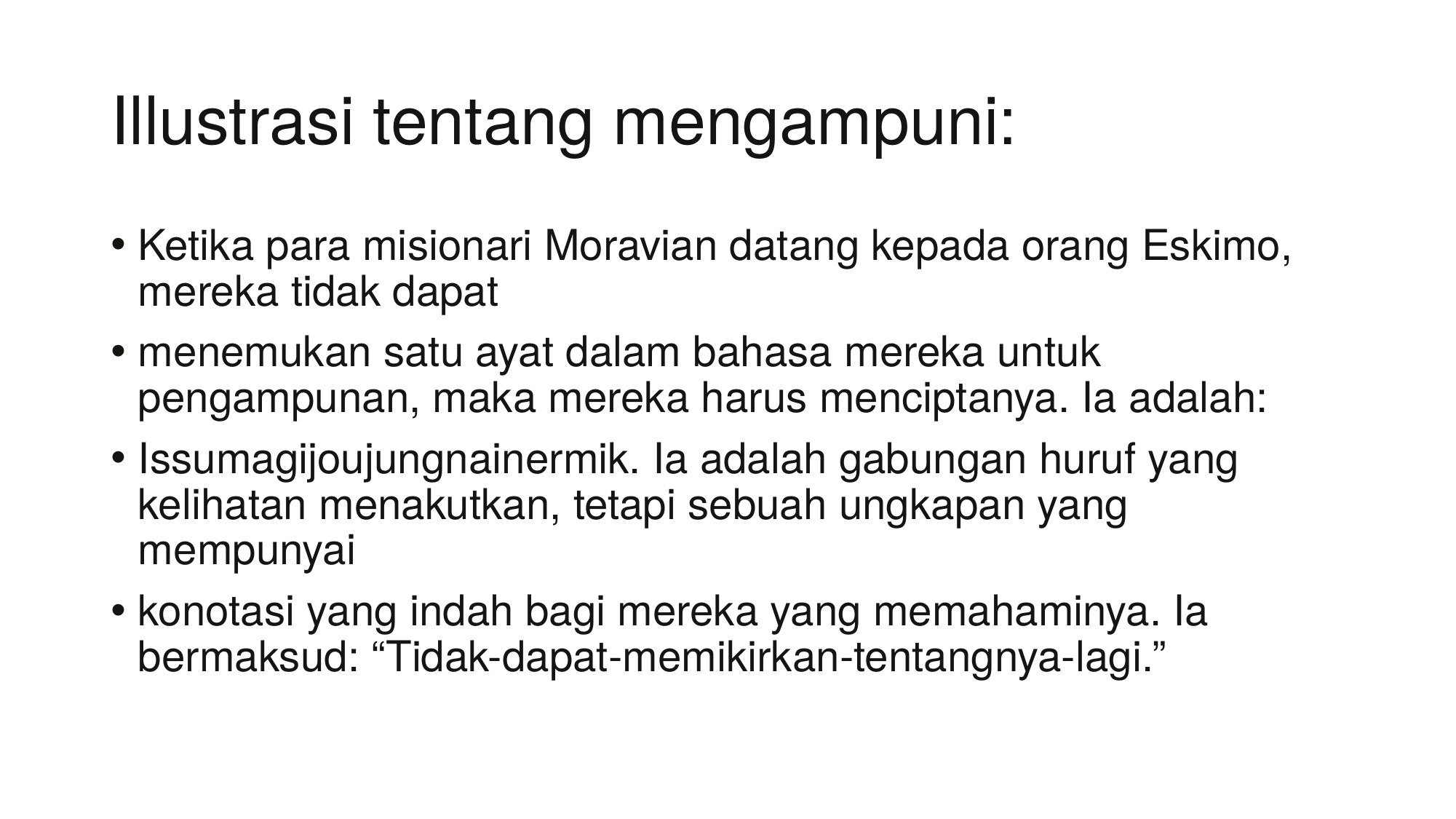

# Illustrasi tentang mengampuni:
Ketika para misionari Moravian datang kepada orang Eskimo, mereka tidak dapat
menemukan satu ayat dalam bahasa mereka untuk pengampunan, maka mereka harus menciptanya. Ia adalah:
Issumagijoujungnainermik. Ia adalah gabungan huruf yang kelihatan menakutkan, tetapi sebuah ungkapan yang mempunyai
konotasi yang indah bagi mereka yang memahaminya. Ia bermaksud: “Tidak-dapat-memikirkan-tentangnya-lagi.”